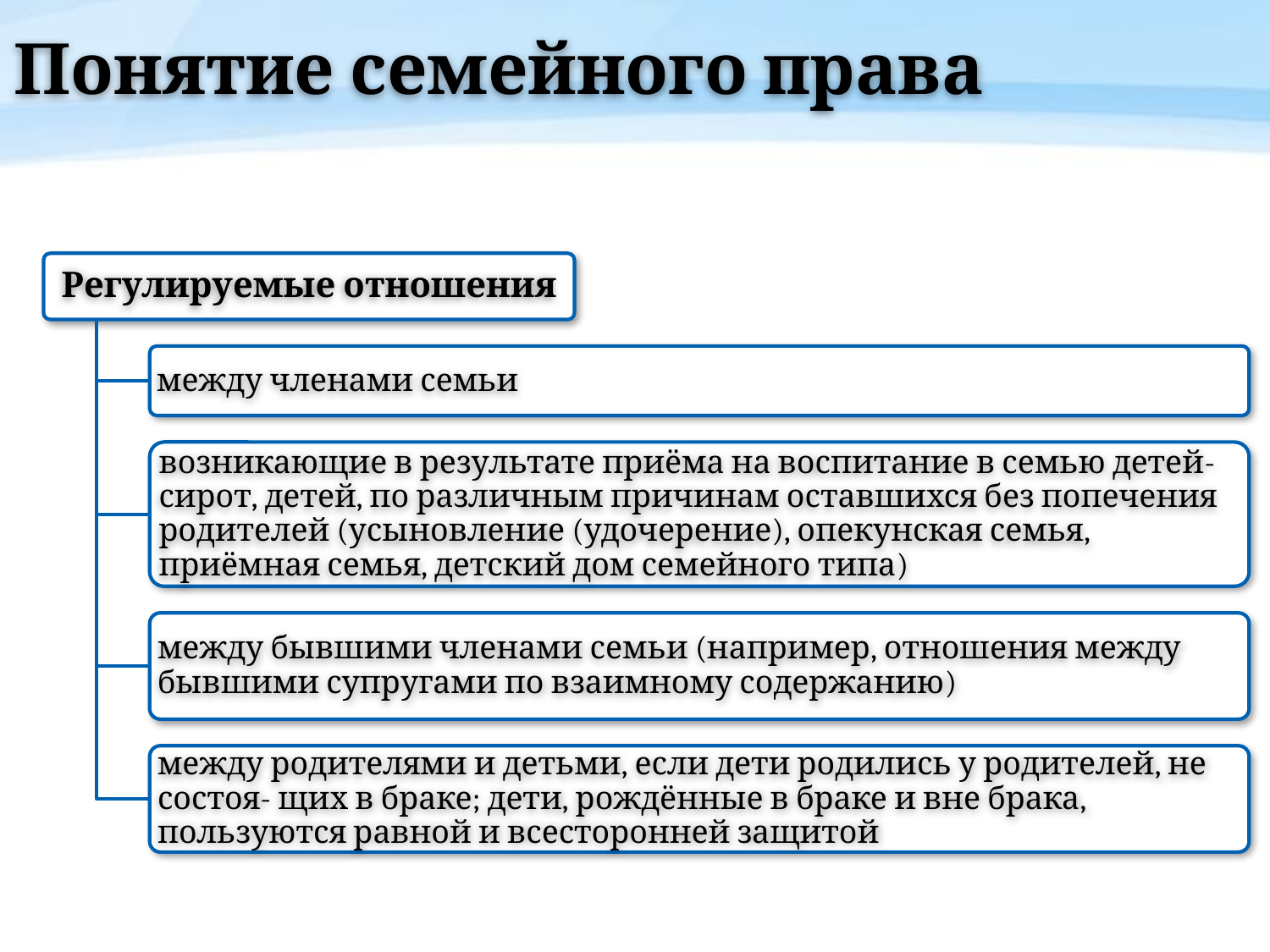

# Понятие семейного права

Регулируемые отношения

между членами семьи

возникающие в результате приёма на воспитание в семью детей-сирот, детей, по различным причинам оставшихся без попечения родителей (усыновление (удочерение), опекунская семья, приёмная семья, детский дом семейного типа)

между бывшими членами семьи (например, отношения между бывшими супругами по взаимному содержанию)

между родителями и детьми, если дети родились у родителей, не состоя- щих в браке; дети, рождённые в браке и вне брака, пользуются равной и всесторонней защитой